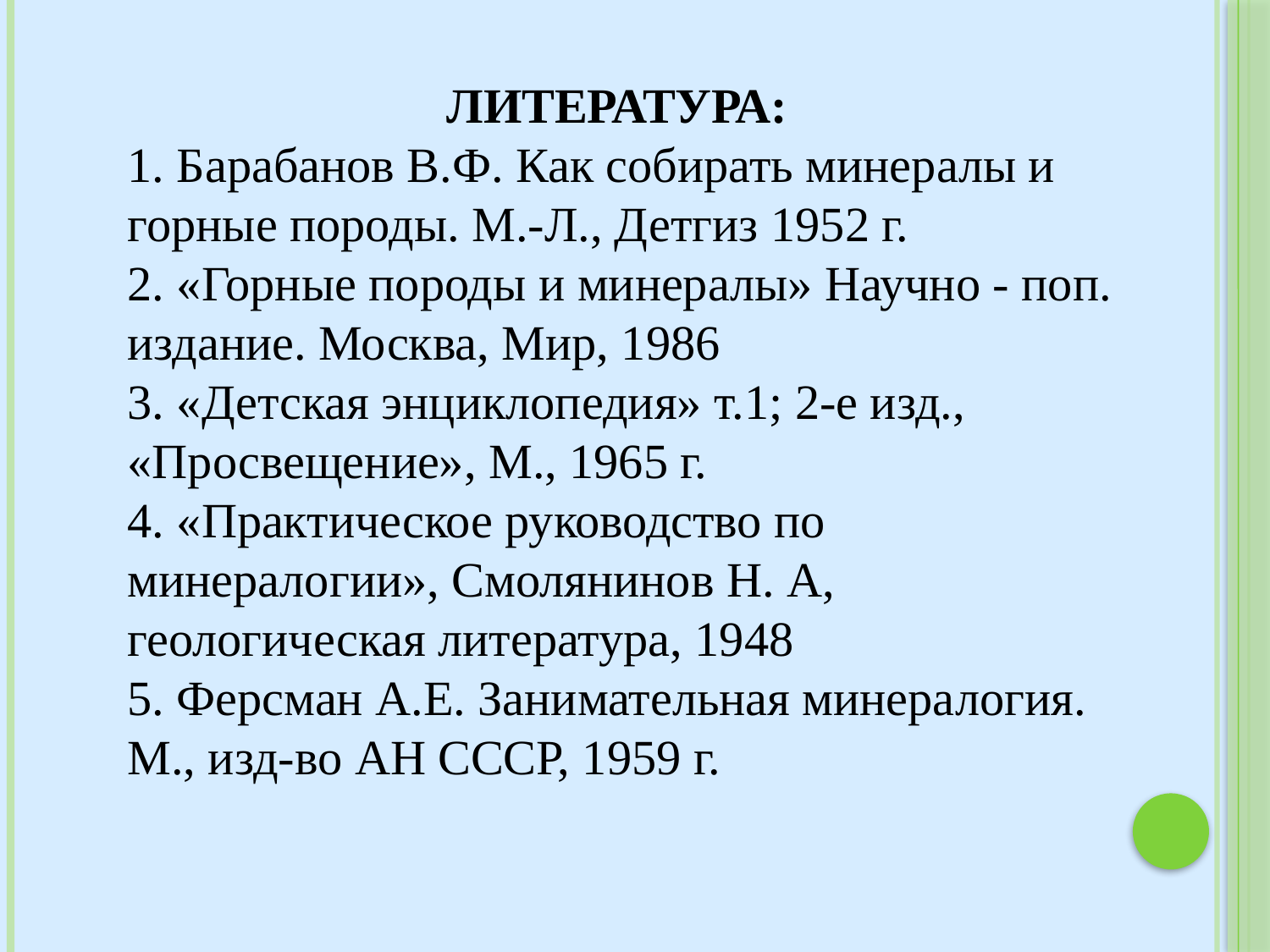

ЛИТЕРАТУРА:
1. Барабанов В.Ф. Как собирать минералы и горные породы. М.-Л., Детгиз 1952 г.
2. «Горные породы и минералы» Научно - поп. издание. Москва, Мир, 1986
3. «Детская энциклопедия» т.1; 2-е изд., «Просвещение», М., 1965 г.
4. «Практическое руководство по минералогии», Смолянинов Н. А, геологическая литература, 1948
5. Ферсман А.Е. Занимательная минералогия. М., изд-во АН СССР, 1959 г.